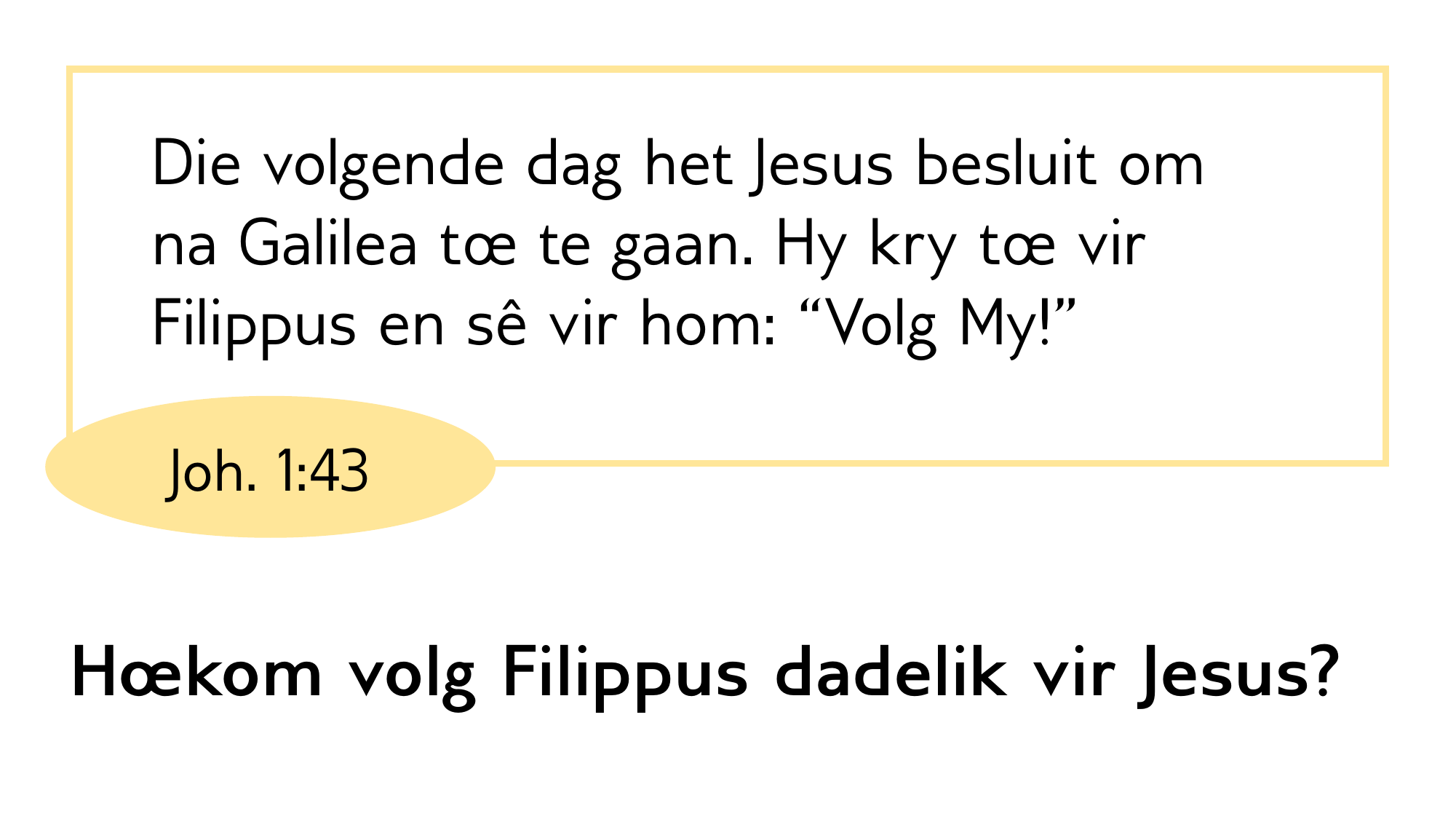

Die volgende dag het Jesus besluit om na Galilea toe te gaan. Hy kry toe vir Filippus en sê vir hom: “Volg My!”
Joh. 1:43
Hoekom volg Filippus dadelik vir Jesus?